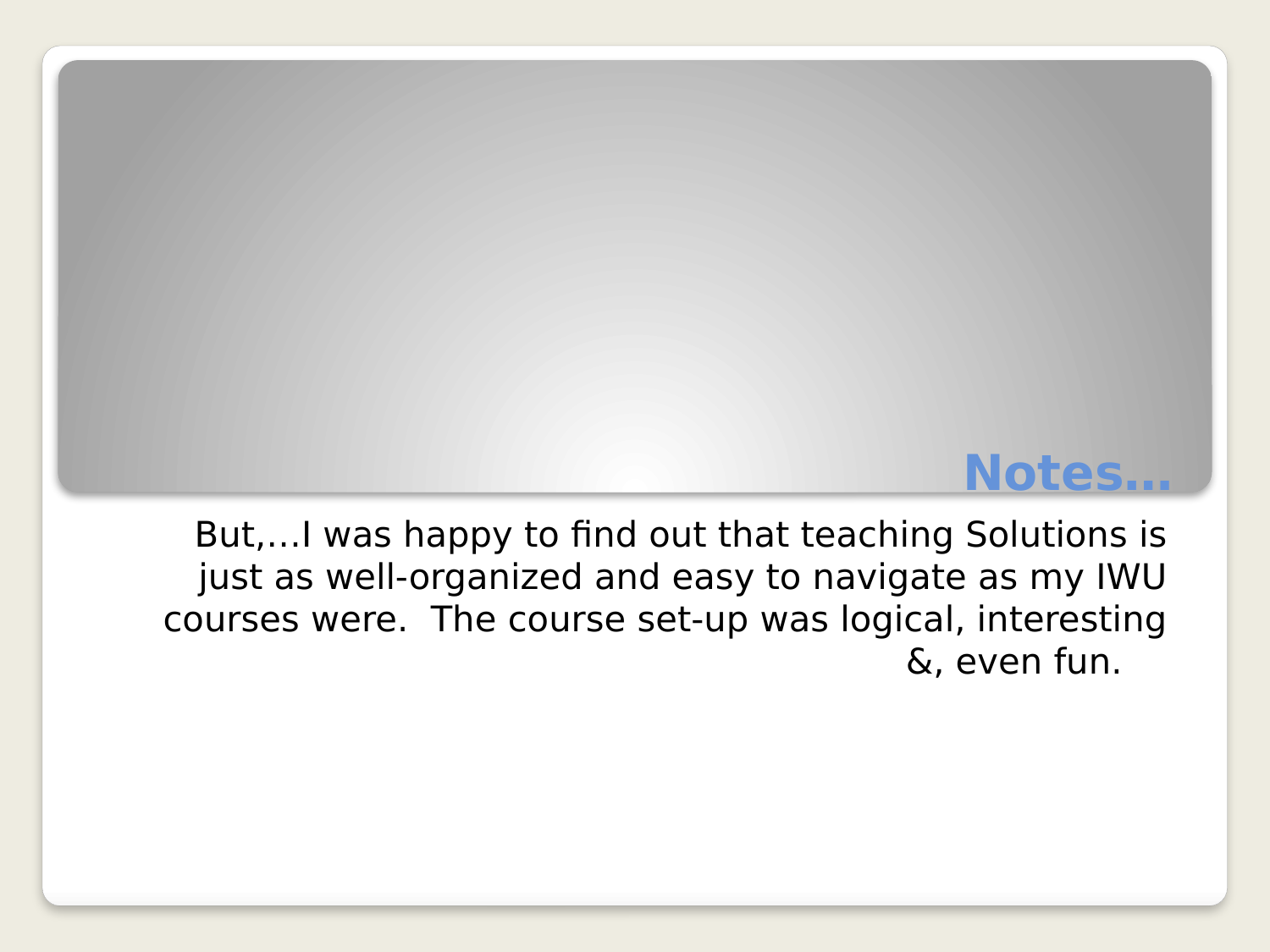

# Notes…
But,…I was happy to find out that teaching Solutions is just as well-organized and easy to navigate as my IWU courses were.  The course set-up was logical, interesting &, even fun.